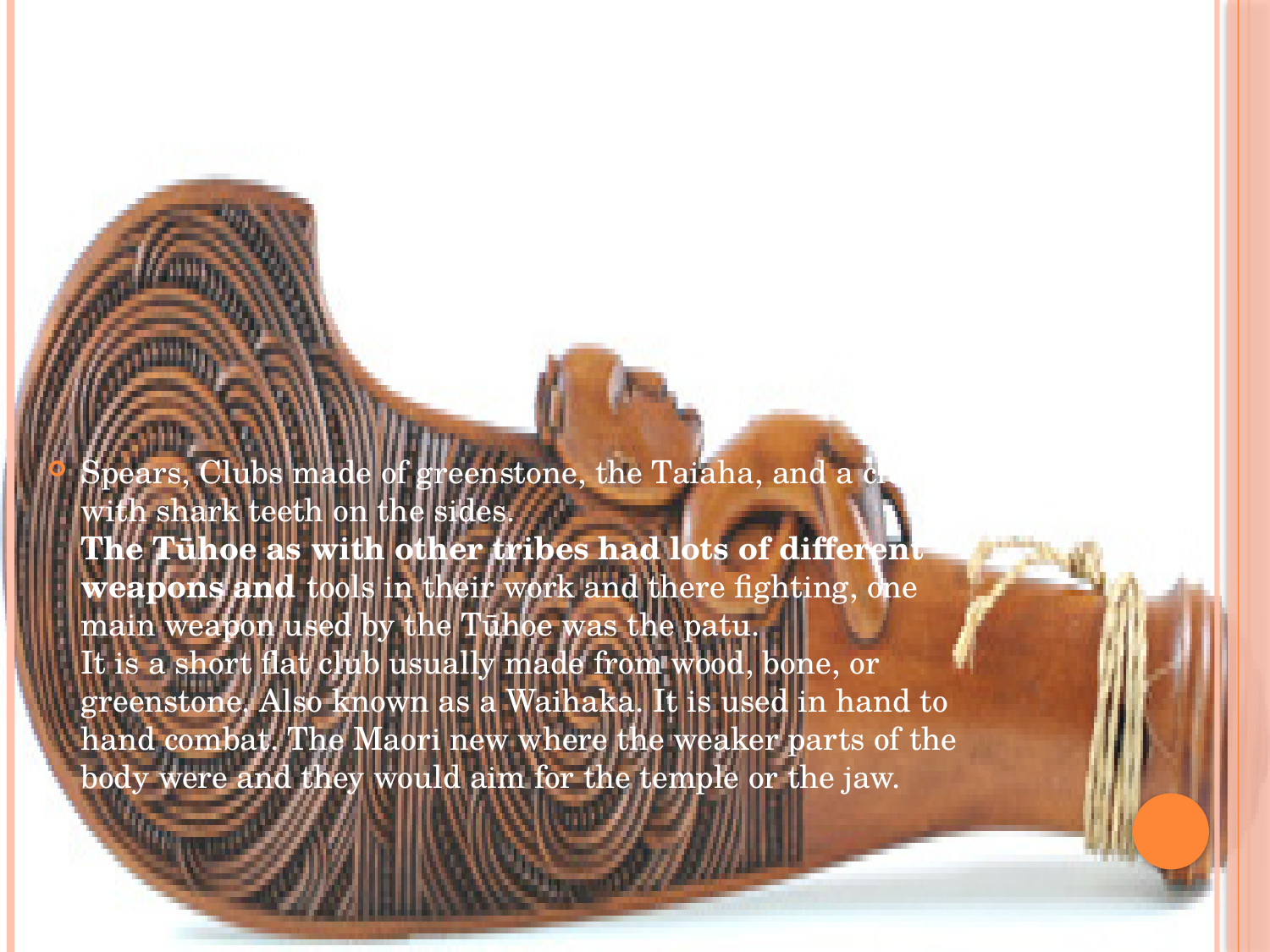

Spears, Clubs made of greenstone, the Taiaha, and a club with shark teeth on the sides. 
The Tūhoe as with other tribes had lots of different weapons and tools in their work and there fighting, one main weapon used by the Tūhoe was the patu. 
It is a short flat club usually made from wood, bone, or greenstone. Also known as a Waihaka. It is used in hand to hand combat. The Maori new where the weaker parts of the body were and they would aim for the temple or the jaw.
#